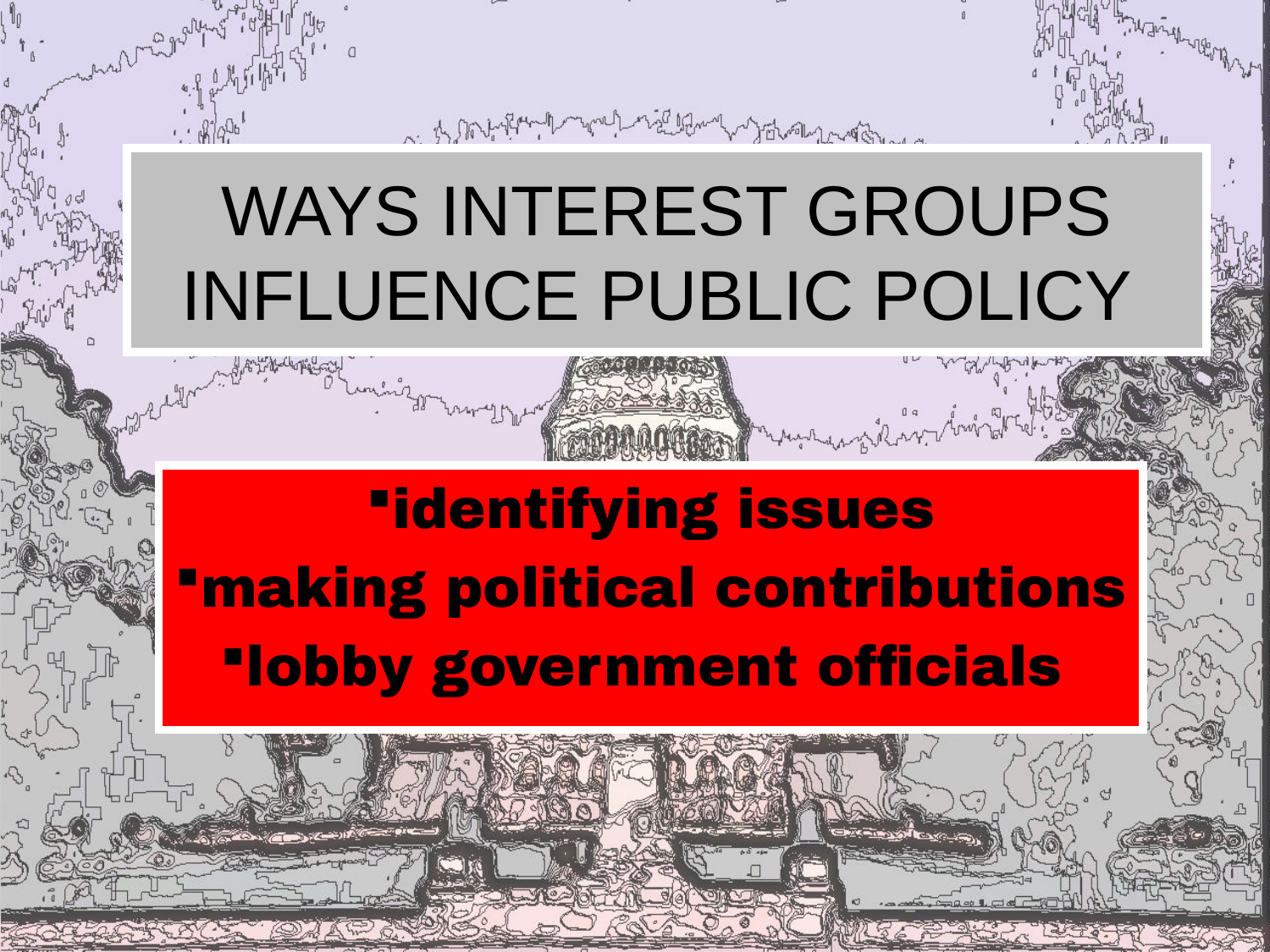

# WAYS INTEREST GROUPS INFLUENCE PUBLIC POLICY
identifying issues
making political contributions
lobby government officials